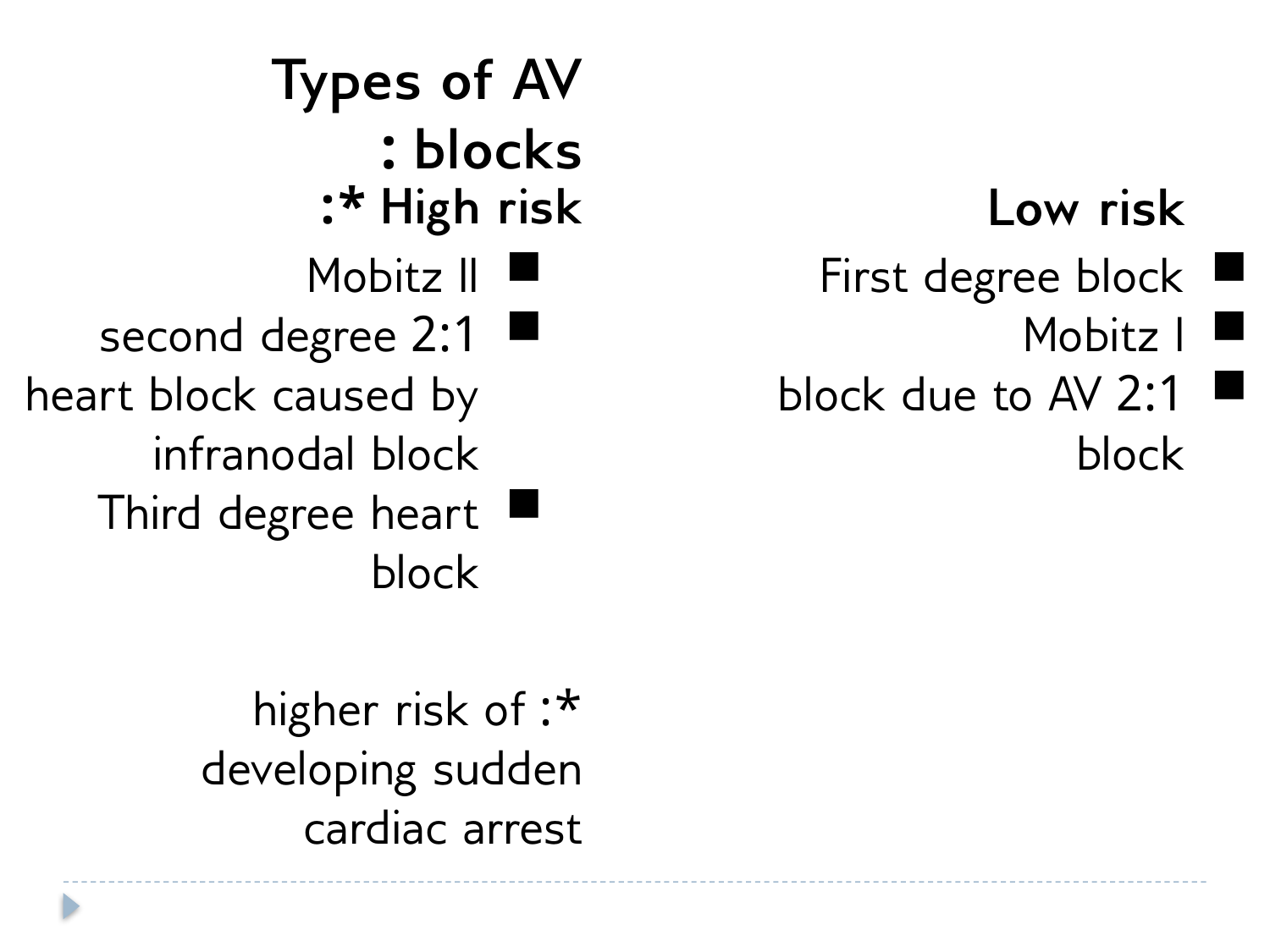

Types of AV blocks :
High risk *:
Low risk
Mobitz II
2:1 second degree heart block caused by infranodal block
Third degree heart block
First degree block
Mobitz I
2:1 block due to AV block
*: higher risk of developing sudden cardiac arrest